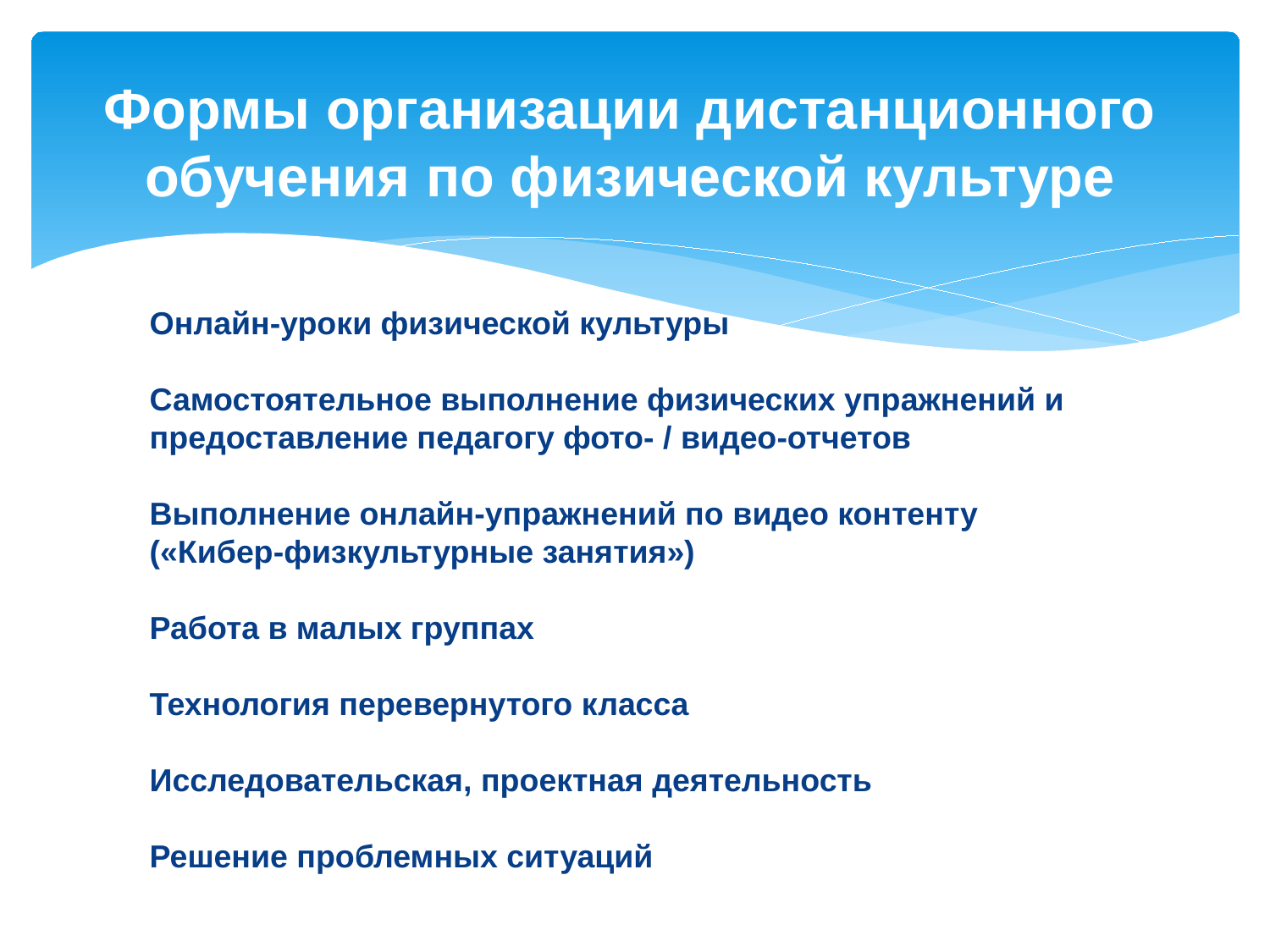

Формы организации дистанционного обучения по физической культуре
Онлайн-уроки физической культуры

Самостоятельное выполнение физических упражнений и
предоставление педагогу фото- / видео-отчетов

Выполнение онлайн-упражнений по видео контенту
(«Кибер-физкультурные занятия»)

Работа в малых группах

Технология перевернутого класса

Исследовательская, проектная деятельность

Решение проблемных ситуаций